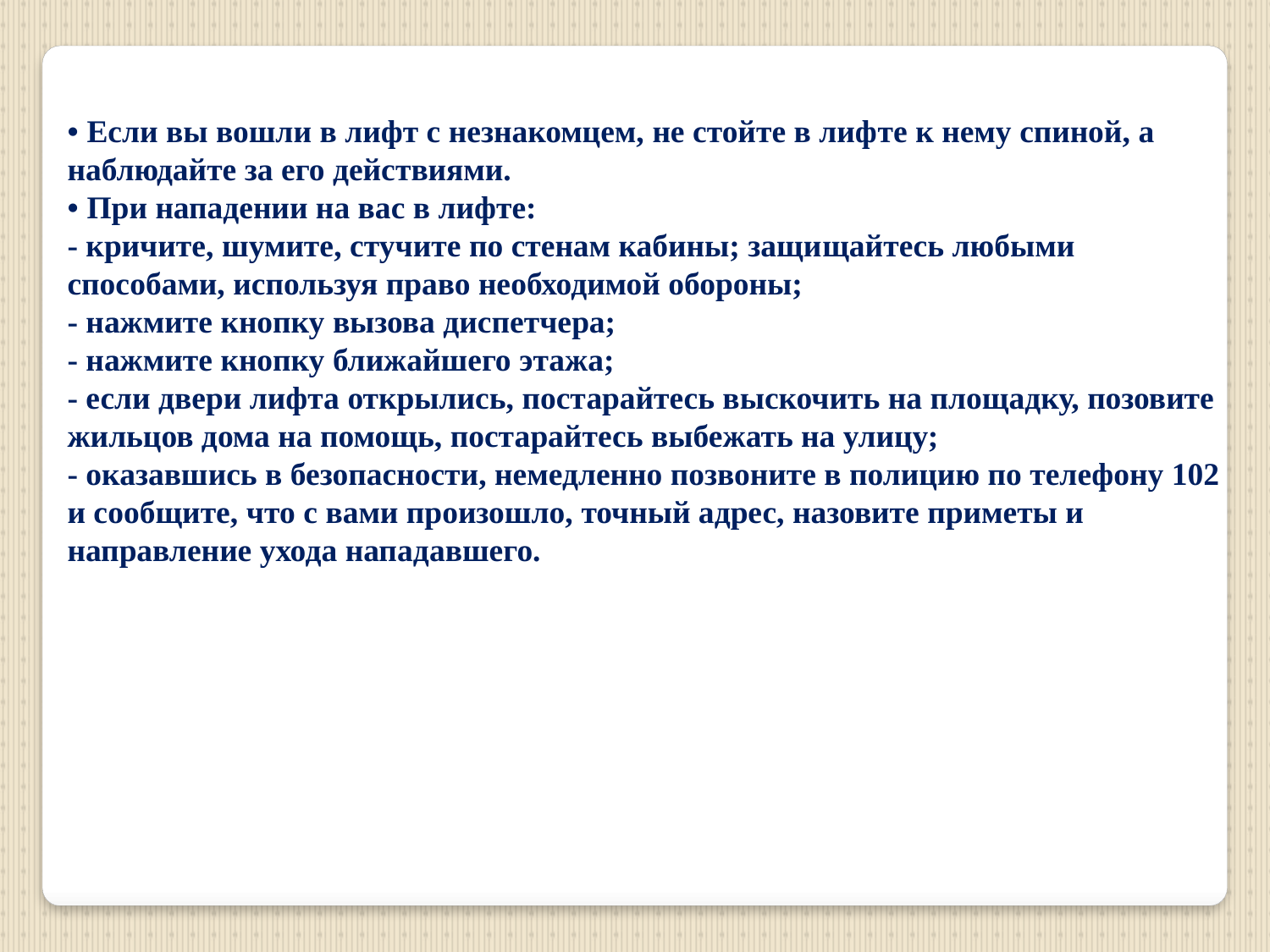

• Если вы вошли в лифт с незнакомцем, не стойте в лиф­те к нему спиной, а наблюдайте за его действиями.
• При нападении на вас в лифте:
- кричите, шумите, стучите по стенам кабины; защи­щайтесь любыми способами, используя право необходимой обороны;
- нажмите кнопку вызова диспетчера;
- нажмите кнопку ближайшего этажа;
- если двери лифта открылись, постарайтесь выскочить на площадку, позовите жильцов дома на помощь, постарай­тесь выбежать на улицу;
- оказавшись в безопасности, немедленно позвоните в полицию по телефону 102 и сообщите, что с вами произошло, точный адрес, назовите приметы и направление ухода напа­давшего.